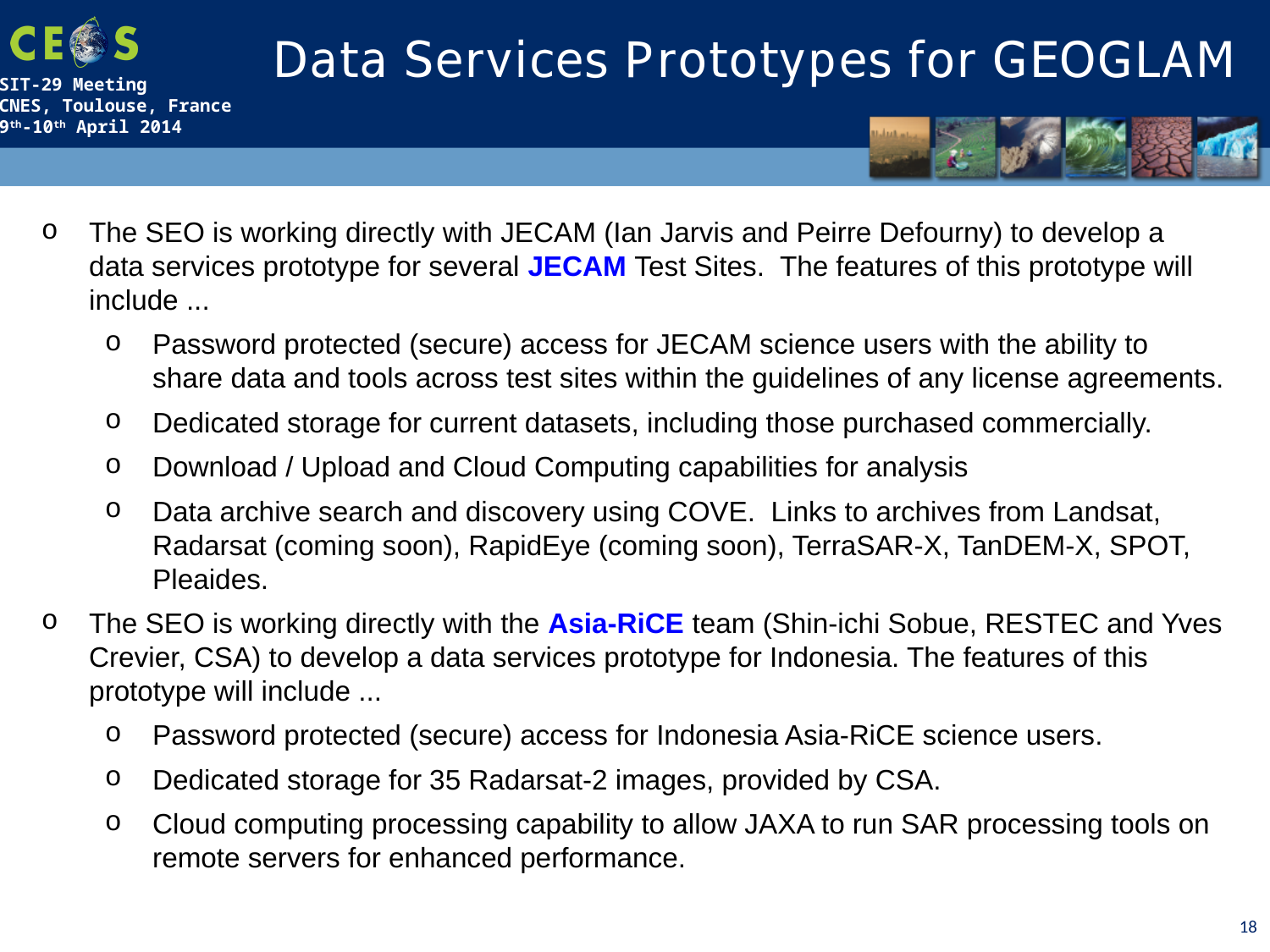

Data Services Prototypes for GEOGLAM
The SEO is working directly with JECAM (Ian Jarvis and Peirre Defourny) to develop a data services prototype for several JECAM Test Sites.  The features of this prototype will include ...
Password protected (secure) access for JECAM science users with the ability to share data and tools across test sites within the guidelines of any license agreements.
Dedicated storage for current datasets, including those purchased commercially.
Download / Upload and Cloud Computing capabilities for analysis
Data archive search and discovery using COVE.  Links to archives from Landsat, Radarsat (coming soon), RapidEye (coming soon), TerraSAR-X, TanDEM-X, SPOT, Pleaides.
The SEO is working directly with the Asia-RiCE team (Shin-ichi Sobue, RESTEC and Yves Crevier, CSA) to develop a data services prototype for Indonesia. The features of this prototype will include ...
Password protected (secure) access for Indonesia Asia-RiCE science users.
Dedicated storage for 35 Radarsat-2 images, provided by CSA.
Cloud computing processing capability to allow JAXA to run SAR processing tools on remote servers for enhanced performance.
18